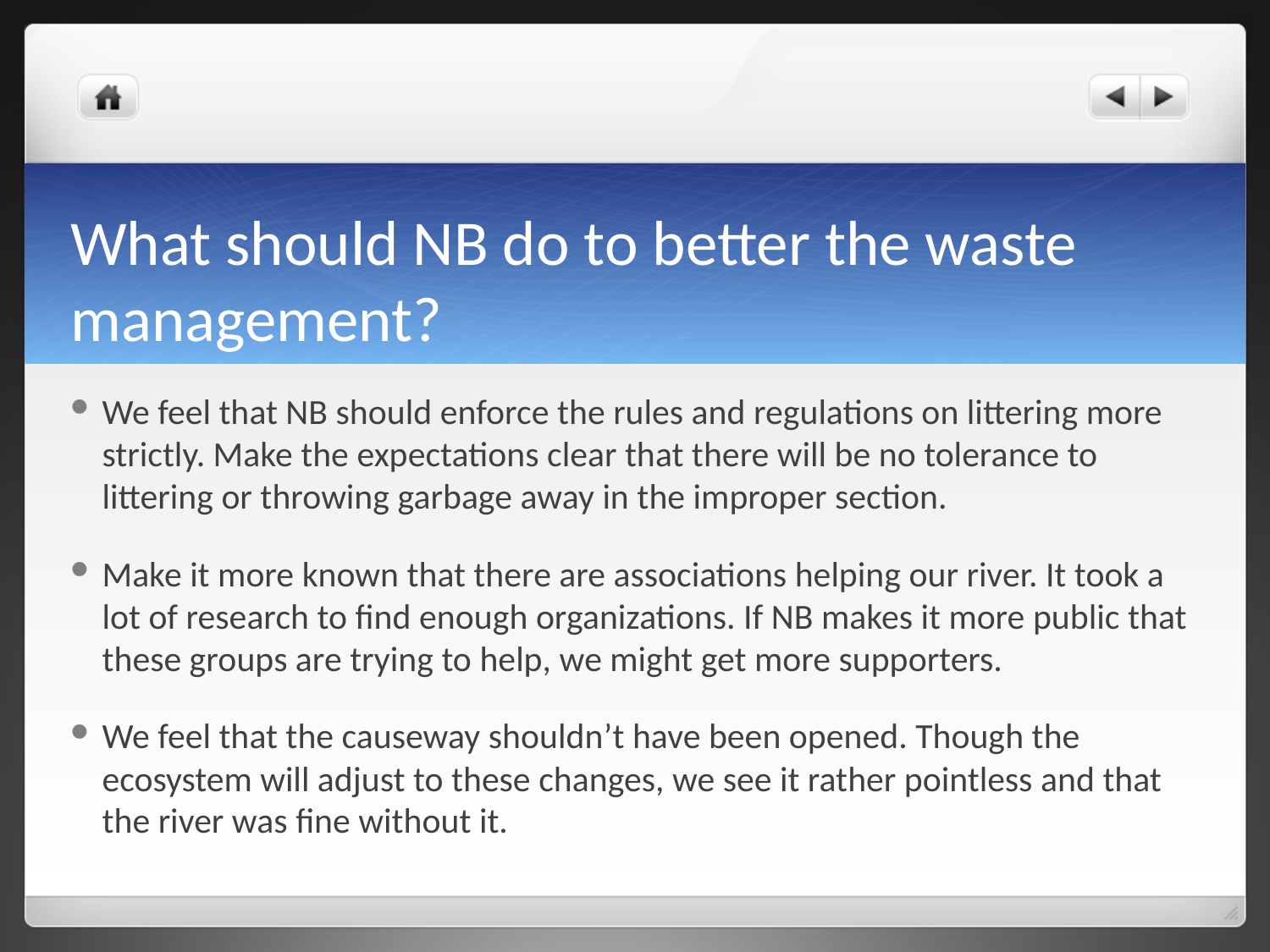

# What should NB do to better the waste management?
We feel that NB should enforce the rules and regulations on littering more strictly. Make the expectations clear that there will be no tolerance to littering or throwing garbage away in the improper section.
Make it more known that there are associations helping our river. It took a lot of research to find enough organizations. If NB makes it more public that these groups are trying to help, we might get more supporters.
We feel that the causeway shouldn’t have been opened. Though the ecosystem will adjust to these changes, we see it rather pointless and that the river was fine without it.